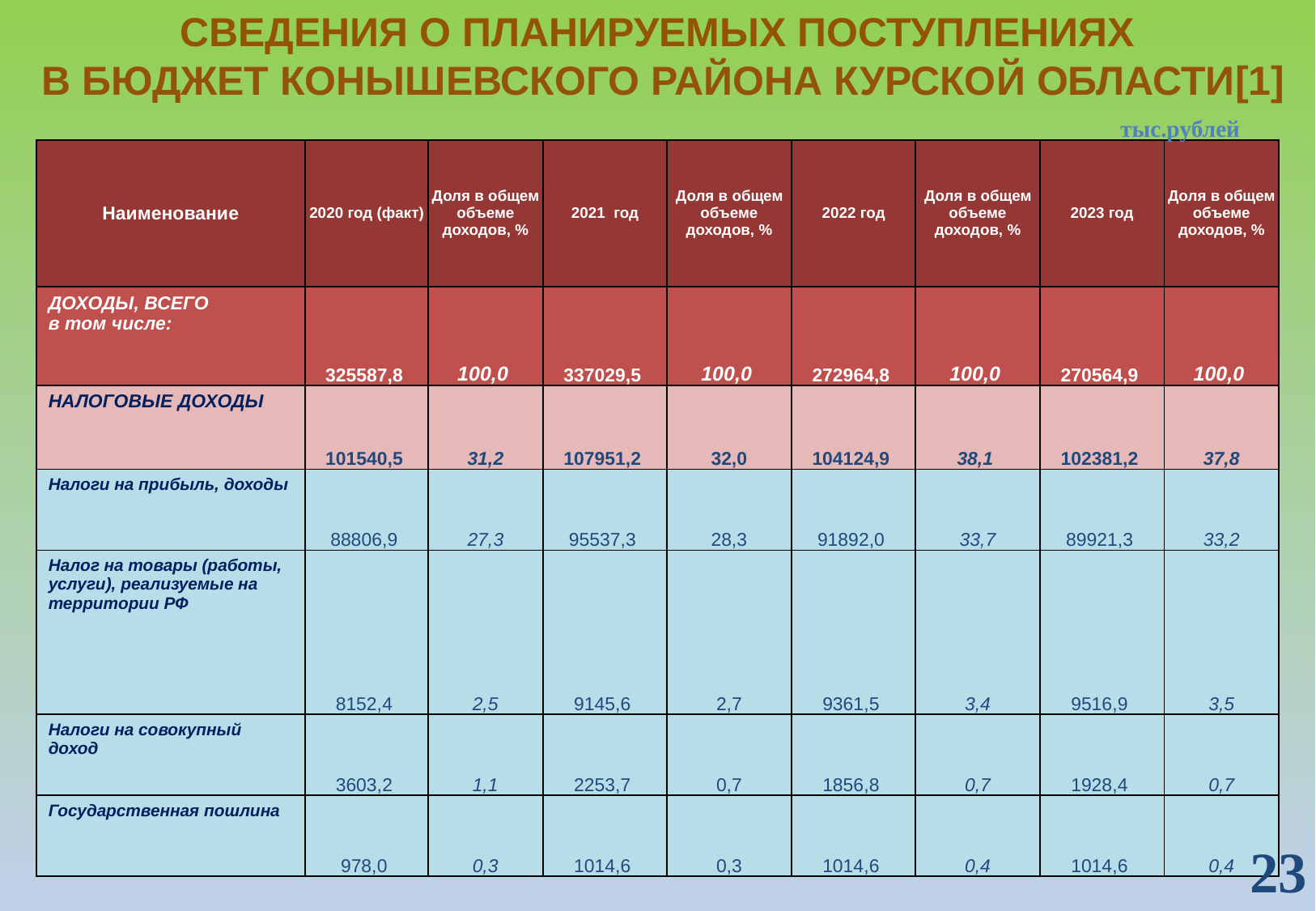

СВЕДЕНИЯ О ПЛАНИРУЕМЫХ ПОСТУПЛЕНИЯХ
В БЮДЖЕТ КОНЫШЕВСКОГО РАЙОНА КУРСКОЙ ОБЛАСТИ[1]
тыс.рублей
| Наименование | 2020 год (факт) | Доля в общем объеме доходов, % | 2021 год | Доля в общем объеме доходов, % | 2022 год | Доля в общем объеме доходов, % | 2023 год | Доля в общем объеме доходов, % |
| --- | --- | --- | --- | --- | --- | --- | --- | --- |
| ДОХОДЫ, ВСЕГО в том числе: | 325587,8 | 100,0 | 337029,5 | 100,0 | 272964,8 | 100,0 | 270564,9 | 100,0 |
| НАЛОГОВЫЕ ДОХОДЫ | 101540,5 | 31,2 | 107951,2 | 32,0 | 104124,9 | 38,1 | 102381,2 | 37,8 |
| Налоги на прибыль, доходы | 88806,9 | 27,3 | 95537,3 | 28,3 | 91892,0 | 33,7 | 89921,3 | 33,2 |
| Налог на товары (работы, услуги), реализуемые на территории РФ | 8152,4 | 2,5 | 9145,6 | 2,7 | 9361,5 | 3,4 | 9516,9 | 3,5 |
| Налоги на совокупный доход | 3603,2 | 1,1 | 2253,7 | 0,7 | 1856,8 | 0,7 | 1928,4 | 0,7 |
| Государственная пошлина | 978,0 | 0,3 | 1014,6 | 0,3 | 1014,6 | 0,4 | 1014,6 | 0,4 |
23